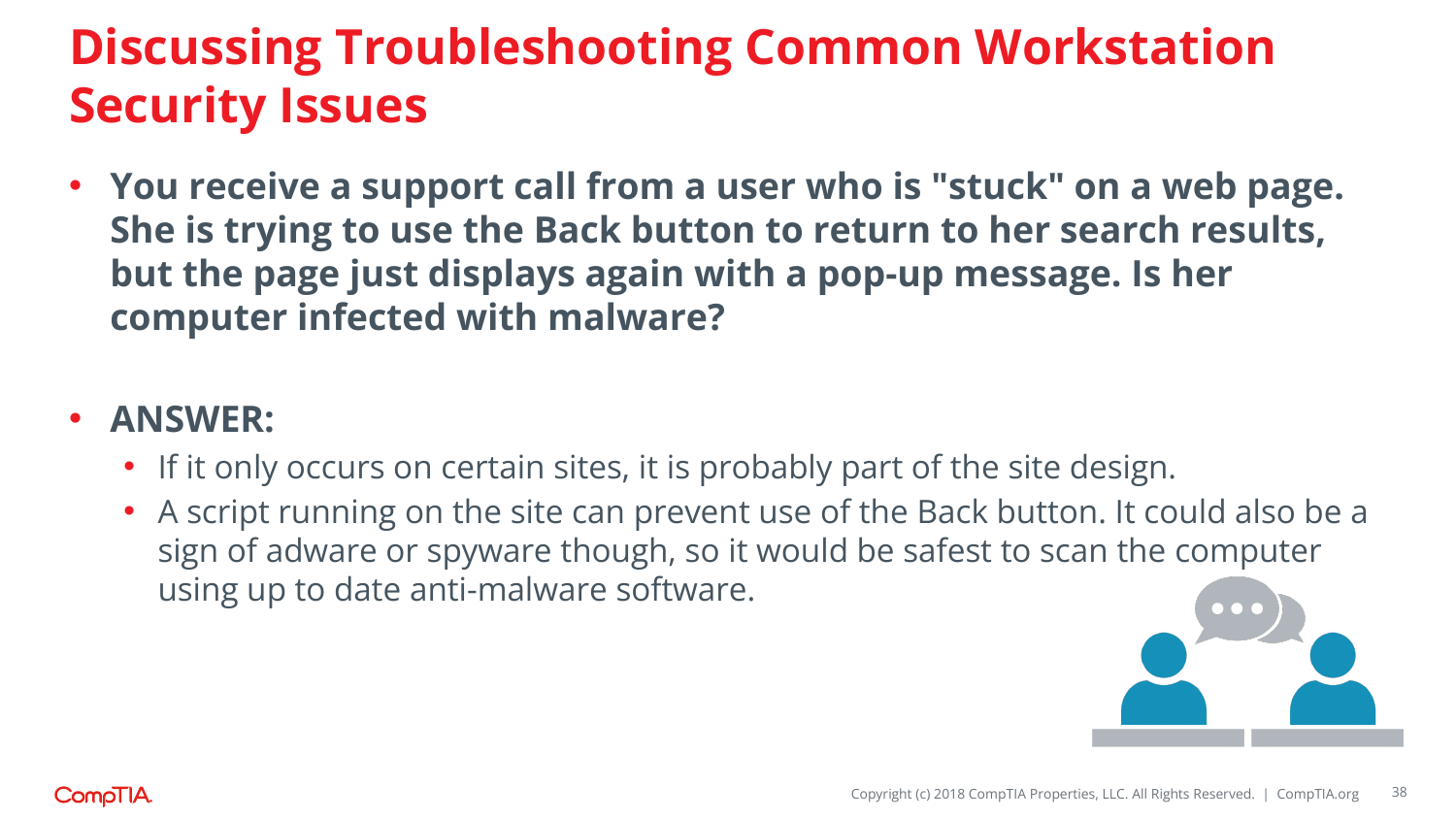

# Discussing Troubleshooting Common Workstation Security Issues
You receive a support call from a user who is "stuck" on a web page. She is trying to use the Back button to return to her search results, but the page just displays again with a pop-up message. Is her computer infected with malware?

ANSWER:
If it only occurs on certain sites, it is probably part of the site design.
A script running on the site can prevent use of the Back button. It could also be a sign of adware or spyware though, so it would be safest to scan the computer using up to date anti-malware software.

38